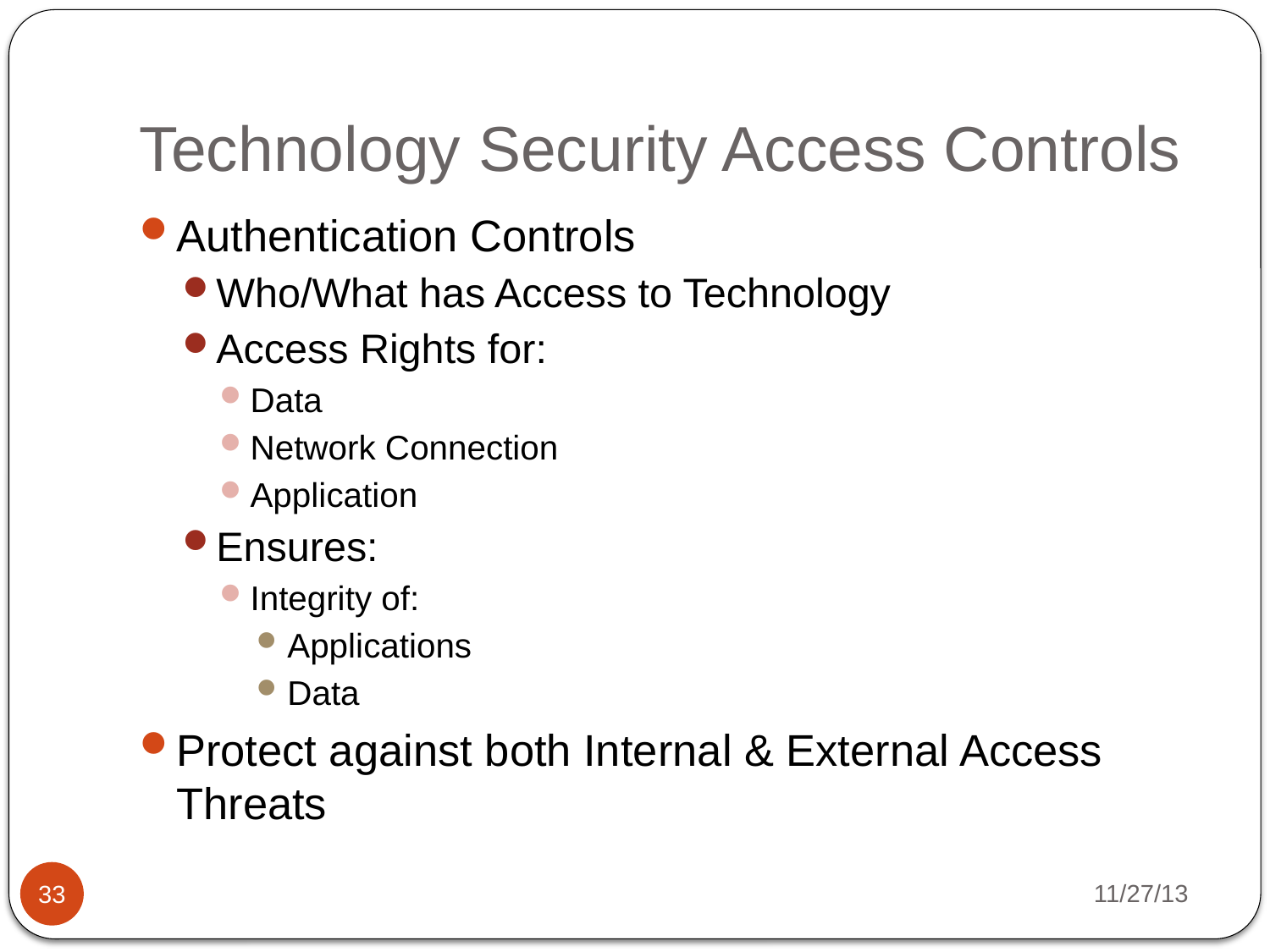

# Technology Security Access Controls
Authentication Controls
Who/What has Access to Technology
Access Rights for:
Data
Network Connection
Application
Ensures:
Integrity of:
Applications
Data
Protect against both Internal & External Access Threats

11/27/13
33